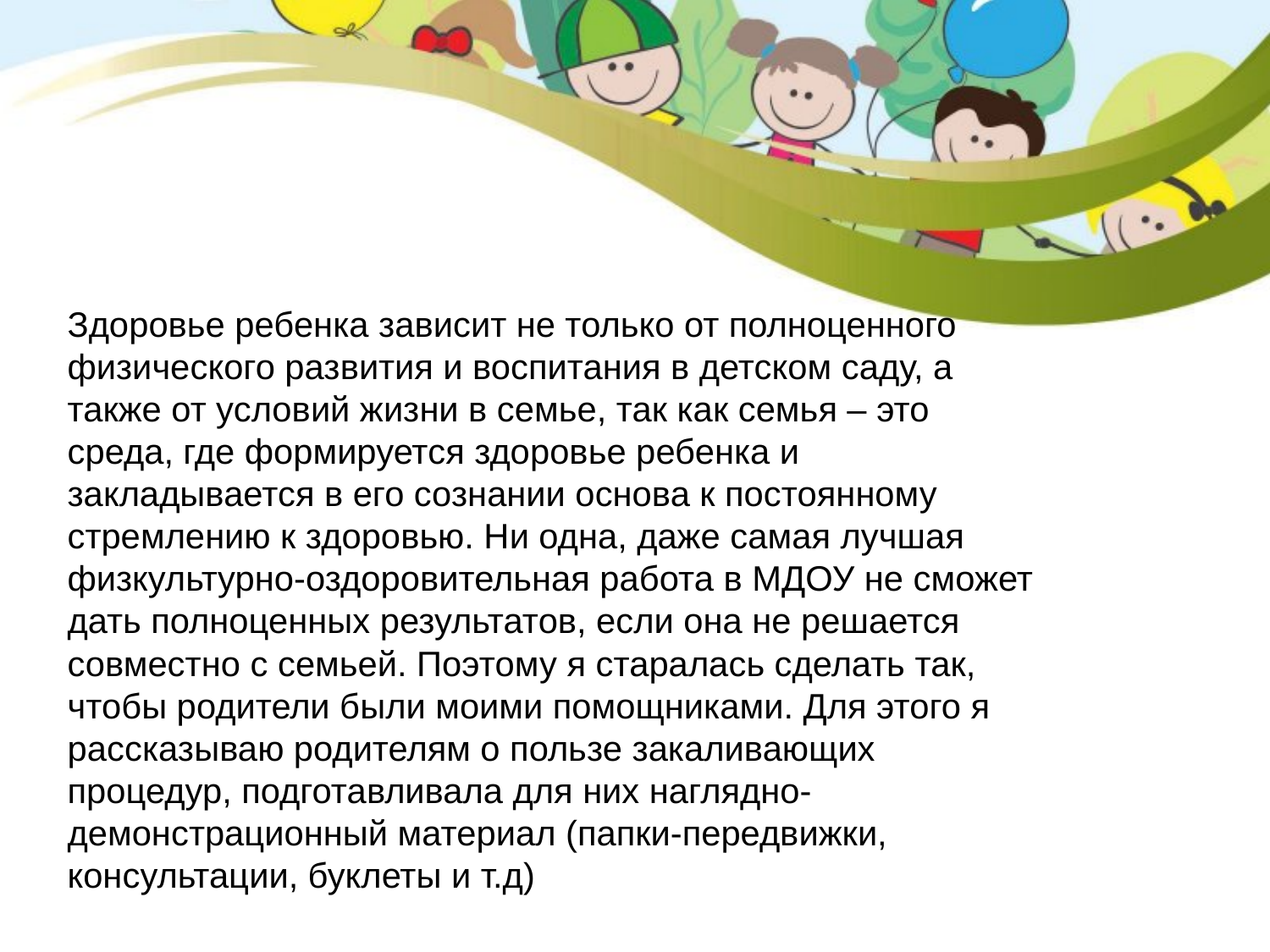

Здоровье ребенка зависит не только от полноценного физического развития и воспитания в детском саду, а также от условий жизни в семье, так как семья – это среда, где формируется здоровье ребенка и закладывается в его сознании основа к постоянному стремлению к здоровью. Ни одна, даже самая лучшая физкультурно-оздоровительная работа в МДОУ не сможет дать полноценных результатов, если она не решается совместно с семьей. Поэтому я старалась сделать так, чтобы родители были моими помощниками. Для этого я рассказываю родителям о пользе закаливающих процедур, подготавливала для них наглядно-демонстрационный материал (папки-передвижки, консультации, буклеты и т.д)